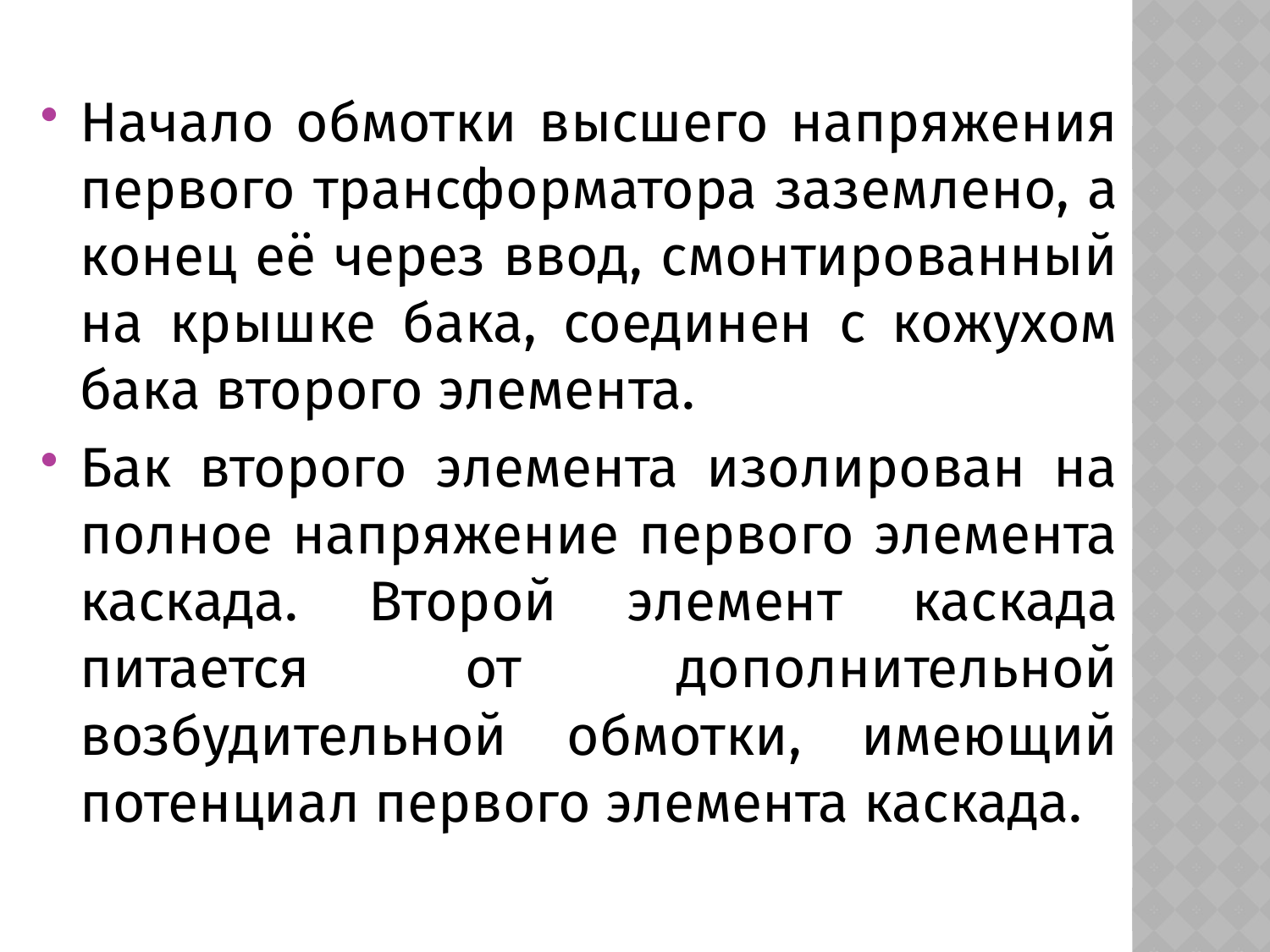

#
Начало обмотки высшего напряжения первого трансформатора заземлено, а конец её через ввод, смонтированный на крышке бака, соединен с кожухом бака второго элемента.
Бак второго элемента изолирован на полное напряжение первого элемента каскада. Второй элемент каскада питается от дополнительной возбудительной обмотки, имеющий потенциал первого элемента каскада.